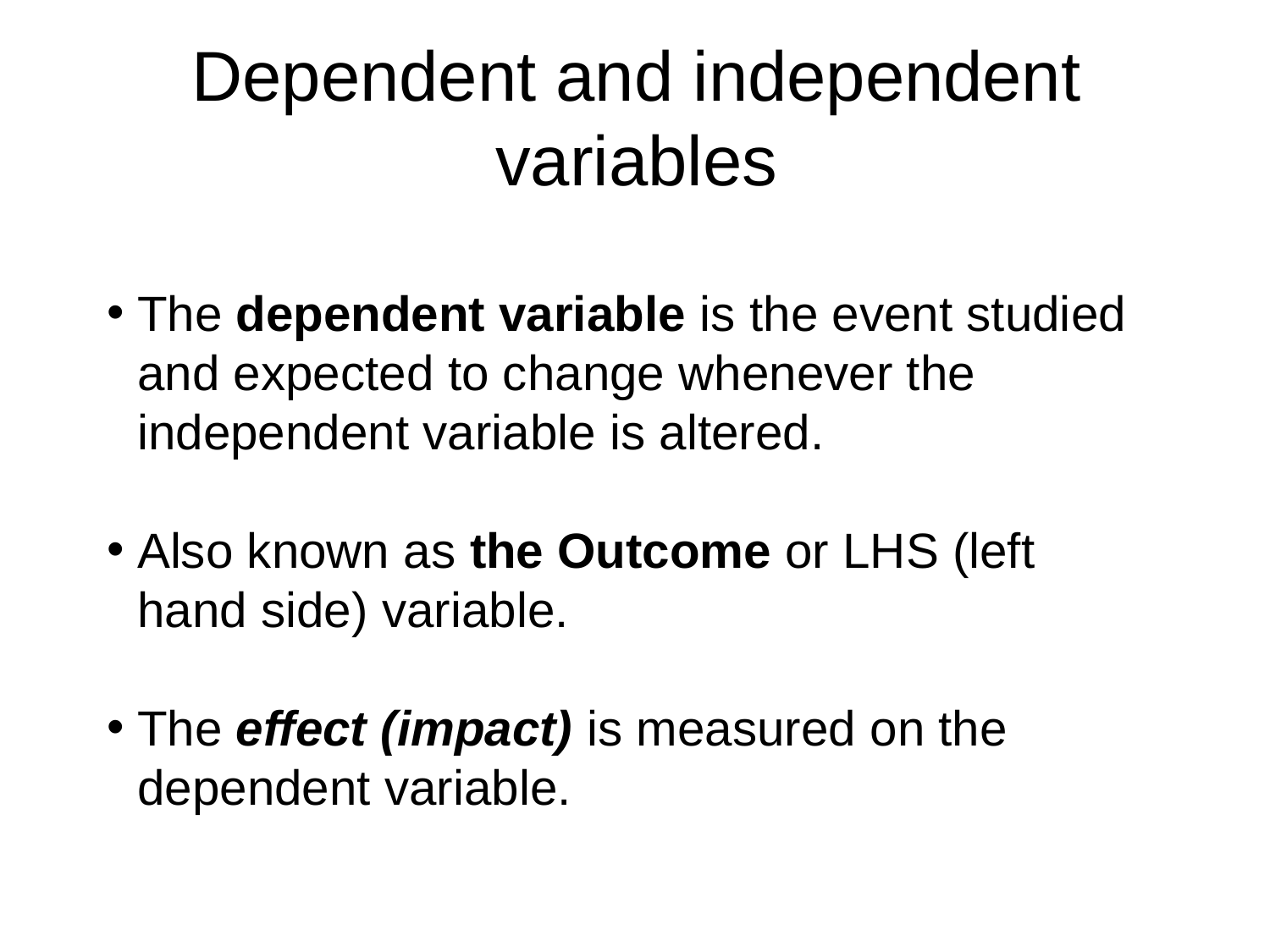

# Dependent and independent variables

The dependent variable is the event studied and expected to change whenever the independent variable is altered.

Also known as the Outcome or LHS (left hand side) variable.

The effect (impact) is measured on the dependent variable.